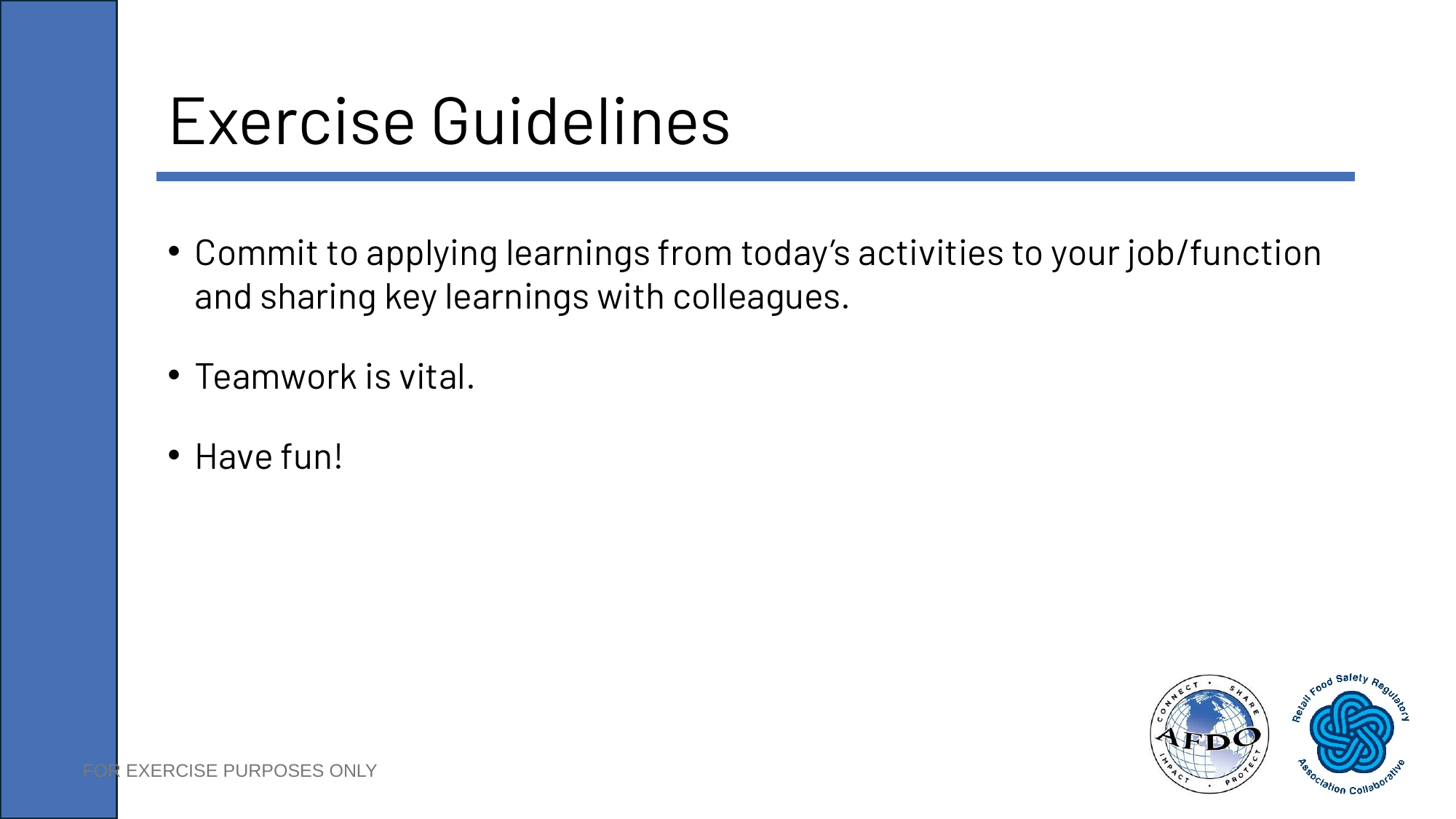

# Exercise Guidelines
Commit to applying learnings from today’s activities to your job/function and sharing key learnings with colleagues.
Teamwork is vital.
Have fun!

FOR EXERCISE PURPOSES ONLY